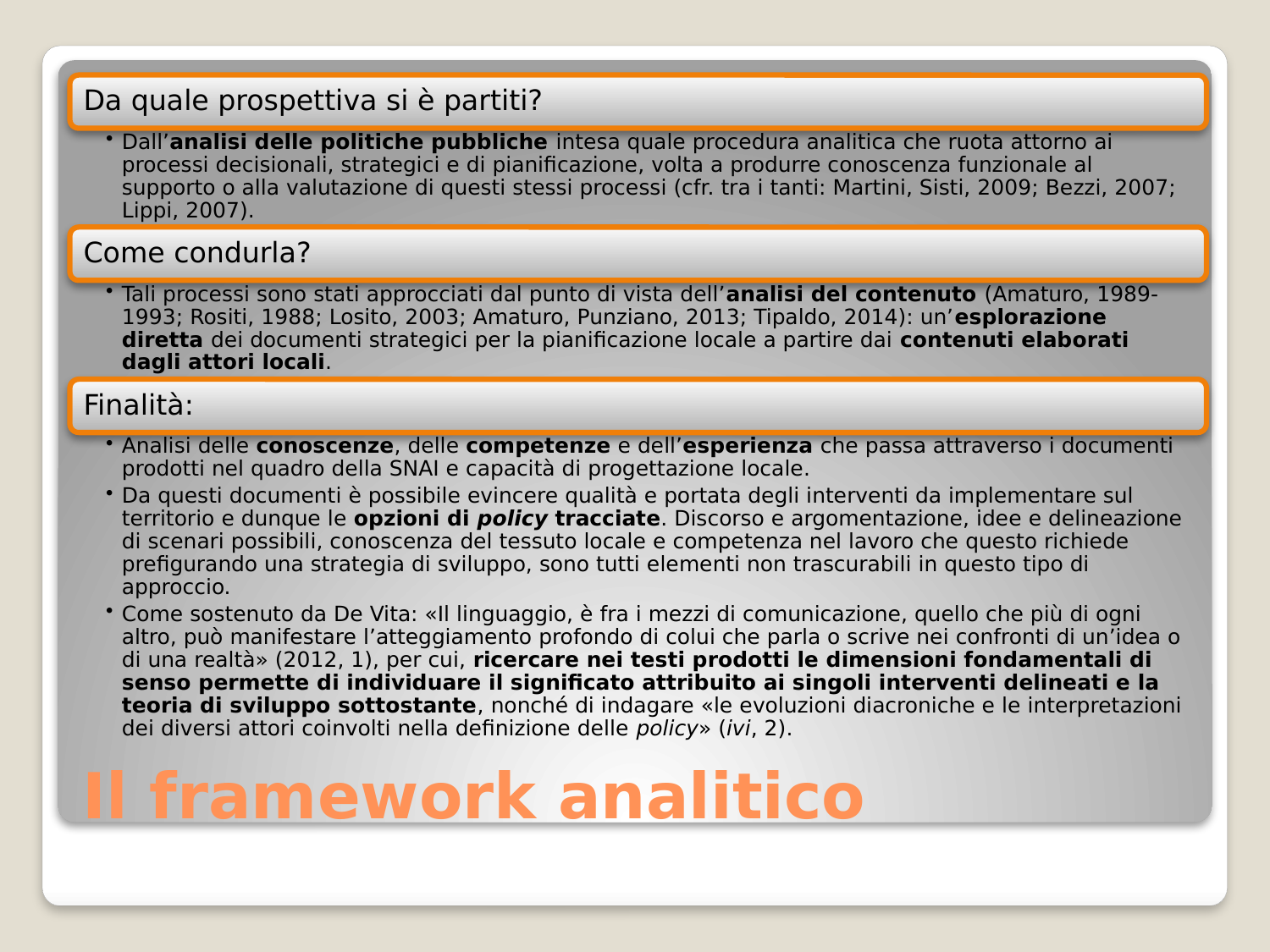

Da quale prospettiva si è partiti?
Dall’analisi delle politiche pubbliche intesa quale procedura analitica che ruota attorno ai processi decisionali, strategici e di pianificazione, volta a produrre conoscenza funzionale al supporto o alla valutazione di questi stessi processi (cfr. tra i tanti: Martini, Sisti, 2009; Bezzi, 2007; Lippi, 2007).
Come condurla?
Tali processi sono stati approcciati dal punto di vista dell’analisi del contenuto (Amaturo, 1989-1993; Rositi, 1988; Losito, 2003; Amaturo, Punziano, 2013; Tipaldo, 2014): un’esplorazione diretta dei documenti strategici per la pianificazione locale a partire dai contenuti elaborati dagli attori locali.
Finalità:
Analisi delle conoscenze, delle competenze e dell’esperienza che passa attraverso i documenti prodotti nel quadro della SNAI e capacità di progettazione locale.
Da questi documenti è possibile evincere qualità e portata degli interventi da implementare sul territorio e dunque le opzioni di policy tracciate. Discorso e argomentazione, idee e delineazione di scenari possibili, conoscenza del tessuto locale e competenza nel lavoro che questo richiede prefigurando una strategia di sviluppo, sono tutti elementi non trascurabili in questo tipo di approccio.
Come sostenuto da De Vita: «Il linguaggio, è fra i mezzi di comunicazione, quello che più di ogni altro, può manifestare l’atteggiamento profondo di colui che parla o scrive nei confronti di un’idea o di una realtà» (2012, 1), per cui, ricercare nei testi prodotti le dimensioni fondamentali di senso permette di individuare il significato attribuito ai singoli interventi delineati e la teoria di sviluppo sottostante, nonché di indagare «le evoluzioni diacroniche e le interpretazioni dei diversi attori coinvolti nella definizione delle policy» (ivi, 2).
# Il framework analitico